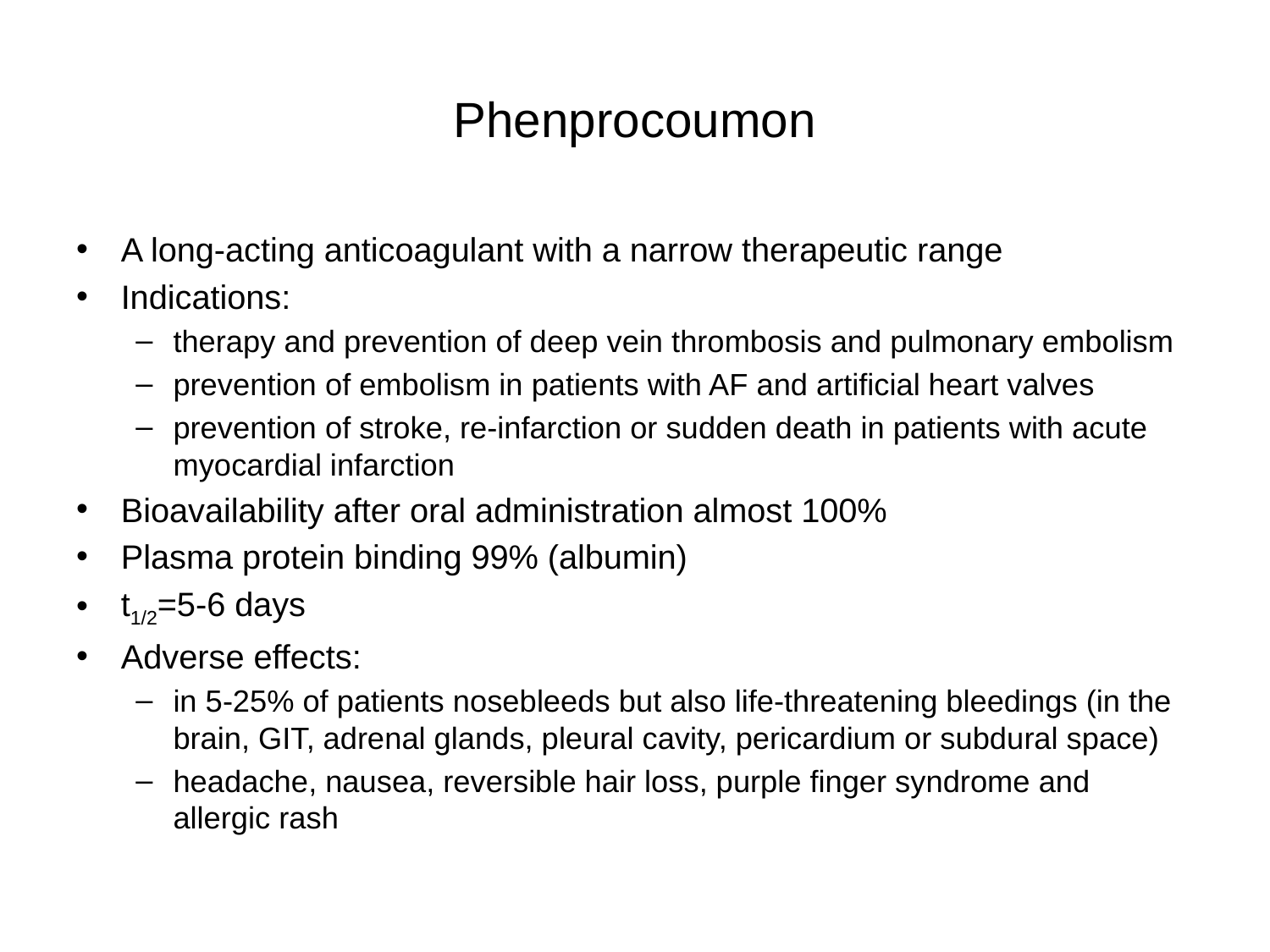

# Phenprocoumon
A long-acting anticoagulant with a narrow therapeutic range
Indications:
therapy and prevention of deep vein thrombosis and pulmonary embolism
prevention of embolism in patients with AF and artificial heart valves
prevention of stroke, re-infarction or sudden death in patients with acute myocardial infarction
Bioavailability after oral administration almost 100%
Plasma protein binding 99% (albumin)
t1/2=5-6 days
Adverse effects:
in 5-25% of patients nosebleeds but also life-threatening bleedings (in the brain, GIT, adrenal glands, pleural cavity, pericardium or subdural space)
headache, nausea, reversible hair loss, purple finger syndrome and allergic rash